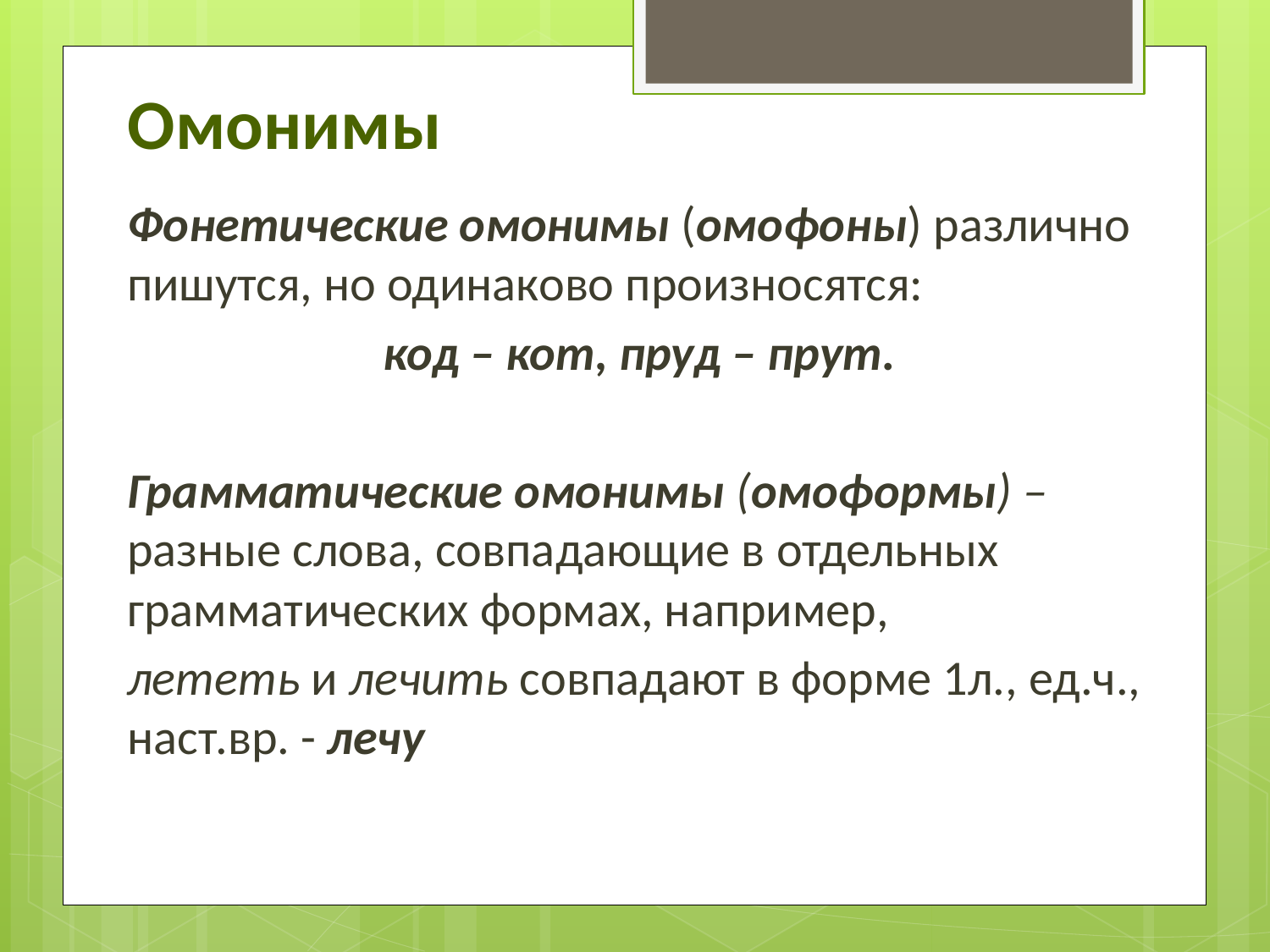

# Омонимы
Фонетические омонимы (омофоны) различно пишутся, но одинаково произносятся:
код – кот, пруд – прут.

Грамматические омонимы (омоформы) – разные слова, совпадающие в отдельных грамматических формах, например,
лететь и лечить совпадают в форме 1л., ед.ч., наст.вр. - лечу